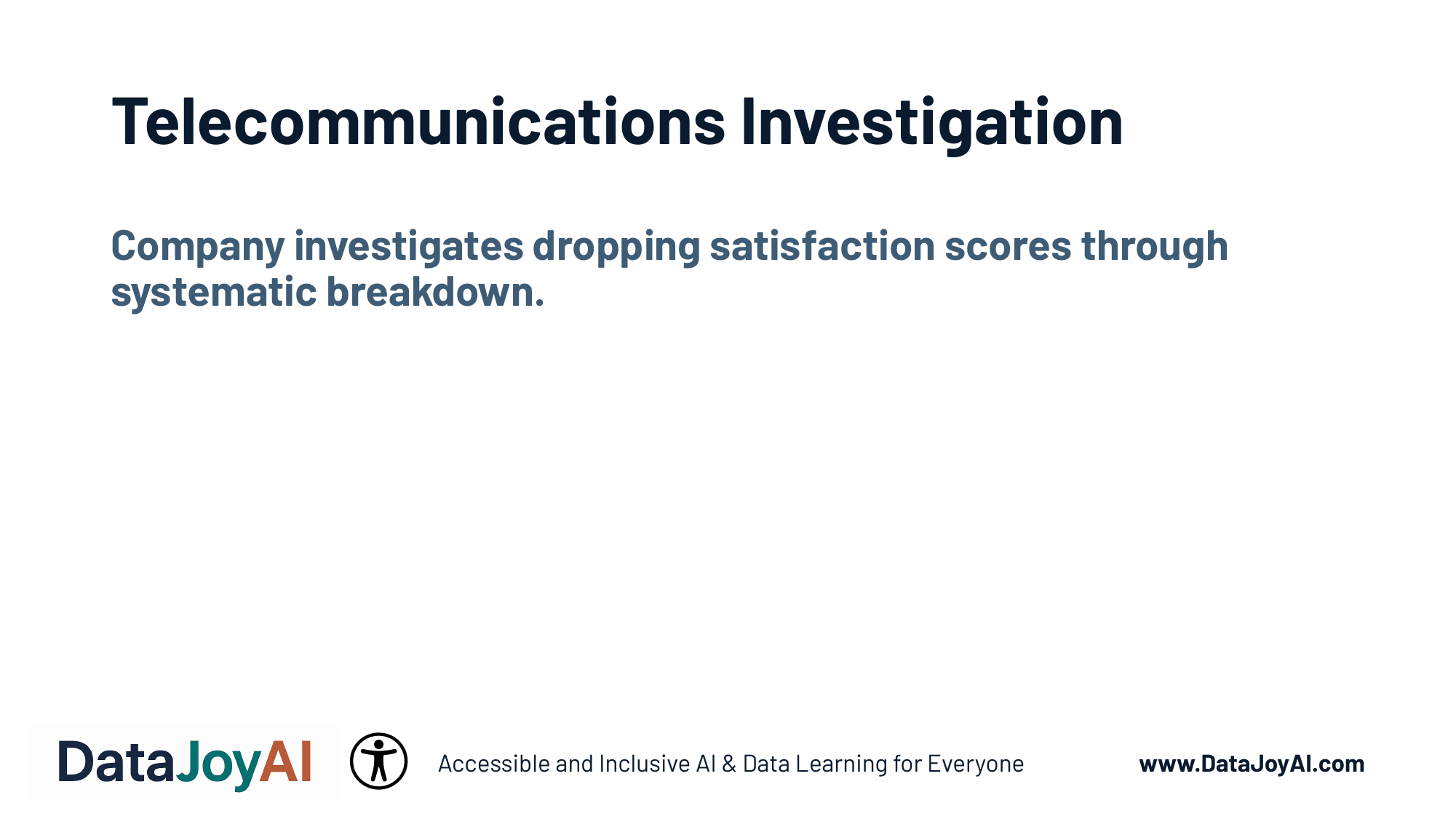

# Telecommunications Investigation
Company investigates dropping satisfaction scores through systematic breakdown.